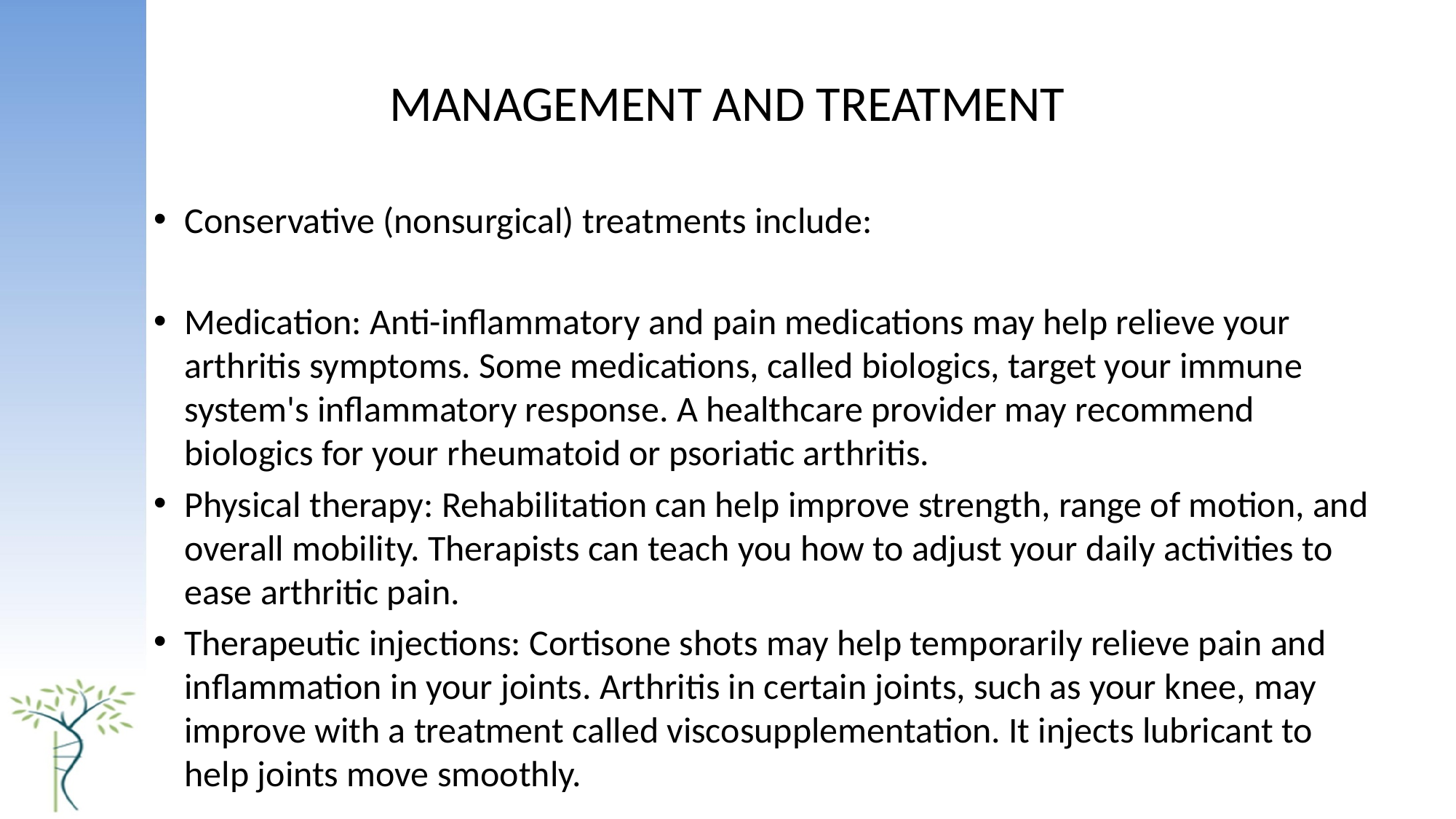

# MANAGEMENT AND TREATMENT
Conservative (nonsurgical) treatments include:

Medication: Anti-inflammatory and pain medications may help relieve your arthritis symptoms. Some medications, called biologics, target your immune system's inflammatory response. A healthcare provider may recommend biologics for your rheumatoid or psoriatic arthritis.
Physical therapy: Rehabilitation can help improve strength, range of motion, and overall mobility. Therapists can teach you how to adjust your daily activities to ease arthritic pain.
Therapeutic injections: Cortisone shots may help temporarily relieve pain and inflammation in your joints. Arthritis in certain joints, such as your knee, may improve with a treatment called viscosupplementation. It injects lubricant to help joints move smoothly.